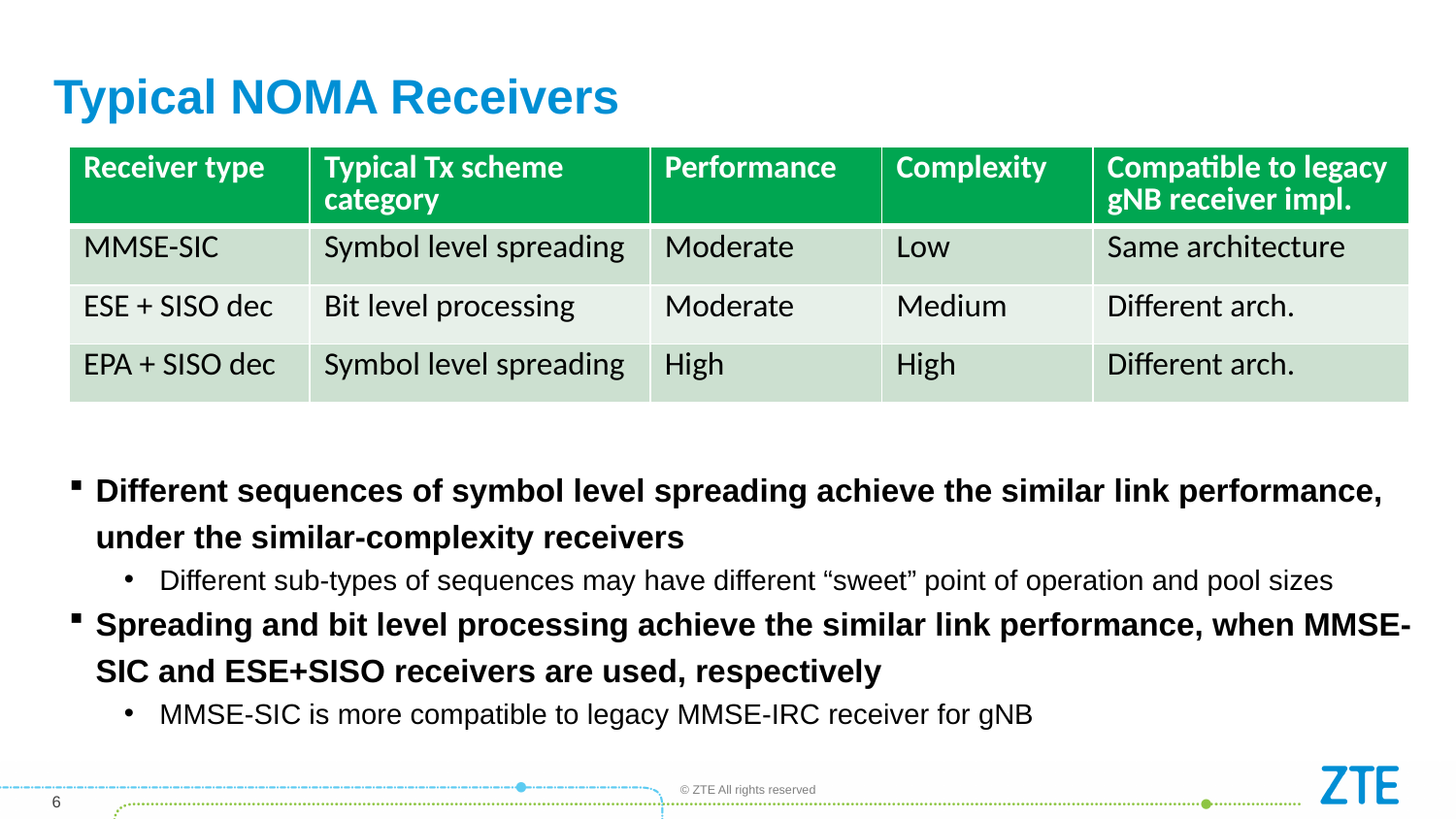

# Typical NOMA Receivers
| Receiver type | Typical Tx scheme category | Performance | Complexity | Compatible to legacy gNB receiver impl. |
| --- | --- | --- | --- | --- |
| MMSE-SIC | Symbol level spreading | Moderate | Low | Same architecture |
| ESE + SISO dec | Bit level processing | Moderate | Medium | Different arch. |
| EPA + SISO dec | Symbol level spreading | High | High | Different arch. |
Different sequences of symbol level spreading achieve the similar link performance, under the similar-complexity receivers
Different sub-types of sequences may have different “sweet” point of operation and pool sizes
Spreading and bit level processing achieve the similar link performance, when MMSE-SIC and ESE+SISO receivers are used, respectively
MMSE-SIC is more compatible to legacy MMSE-IRC receiver for gNB